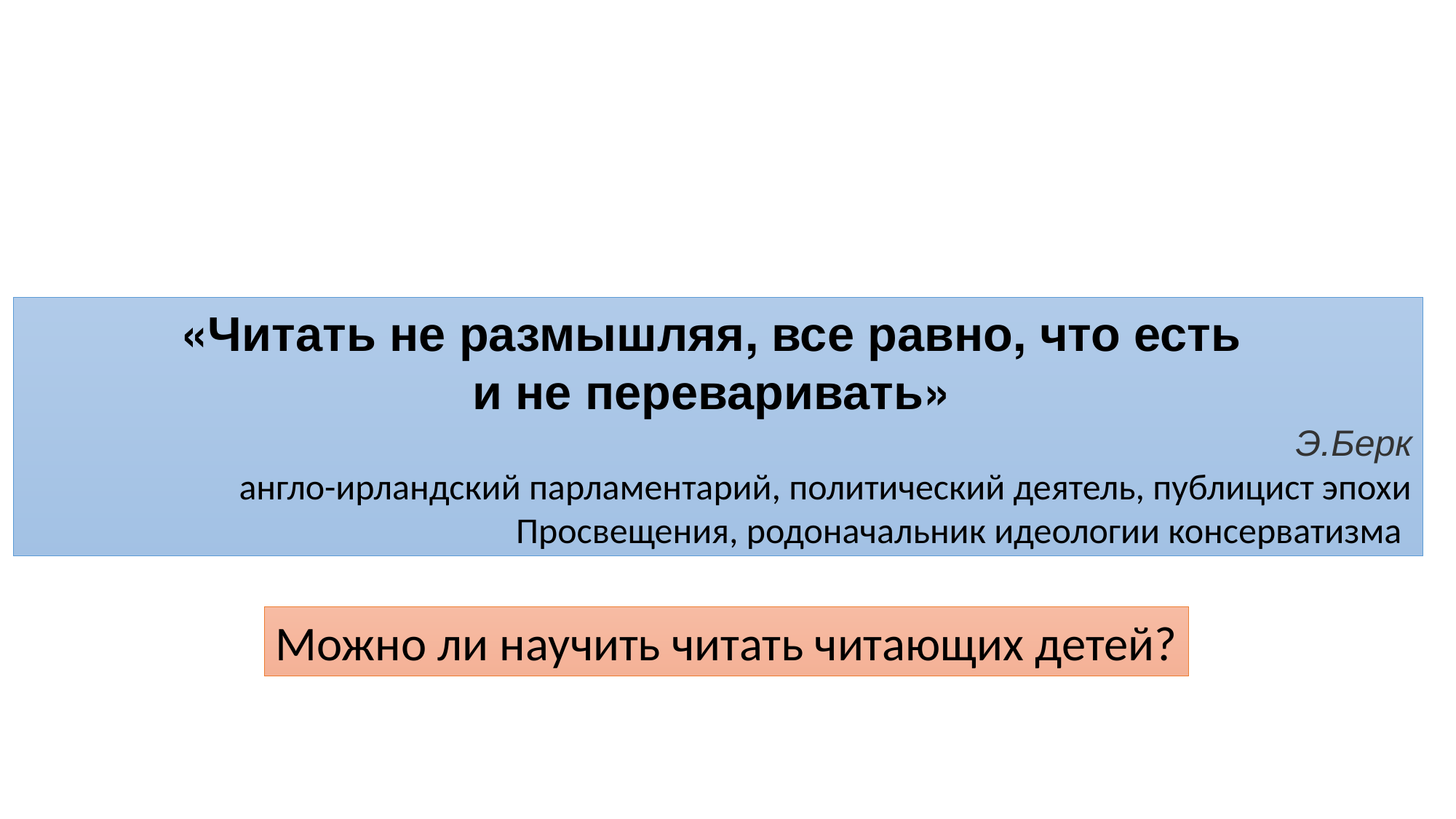

«Читать не размышляя, все равно, что есть
и не переваривать»
Э.Берк
англо-ирландский парламентарий, политический деятель, публицист эпохи Просвещения, родоначальник идеологии консерватизма
Можно ли научить читать читающих детей?